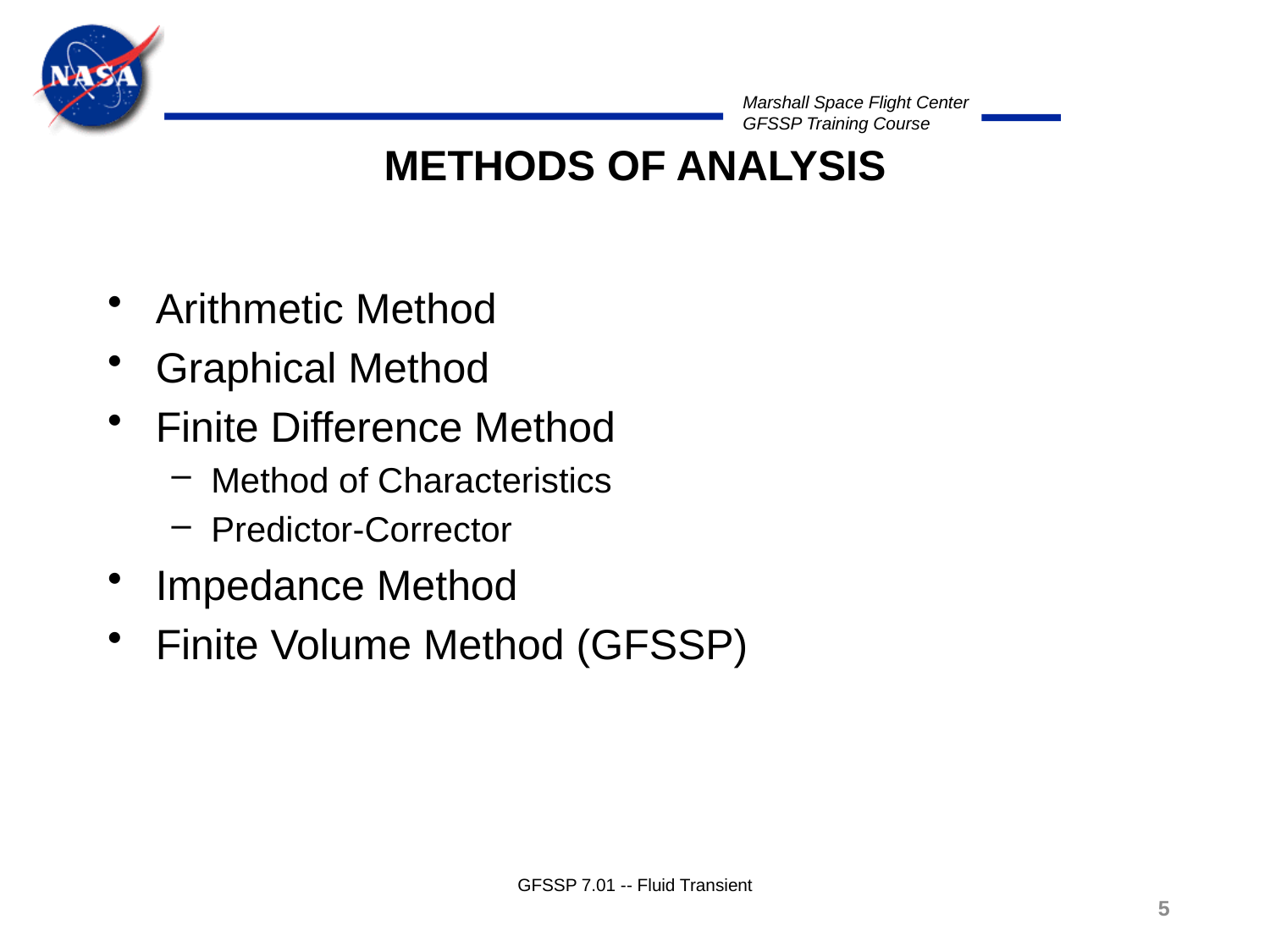

# METHODS OF ANALYSIS
Arithmetic Method
Graphical Method
Finite Difference Method
Method of Characteristics
Predictor-Corrector
Impedance Method
Finite Volume Method (GFSSP)

GFSSP 7.01 -- Fluid Transient
5